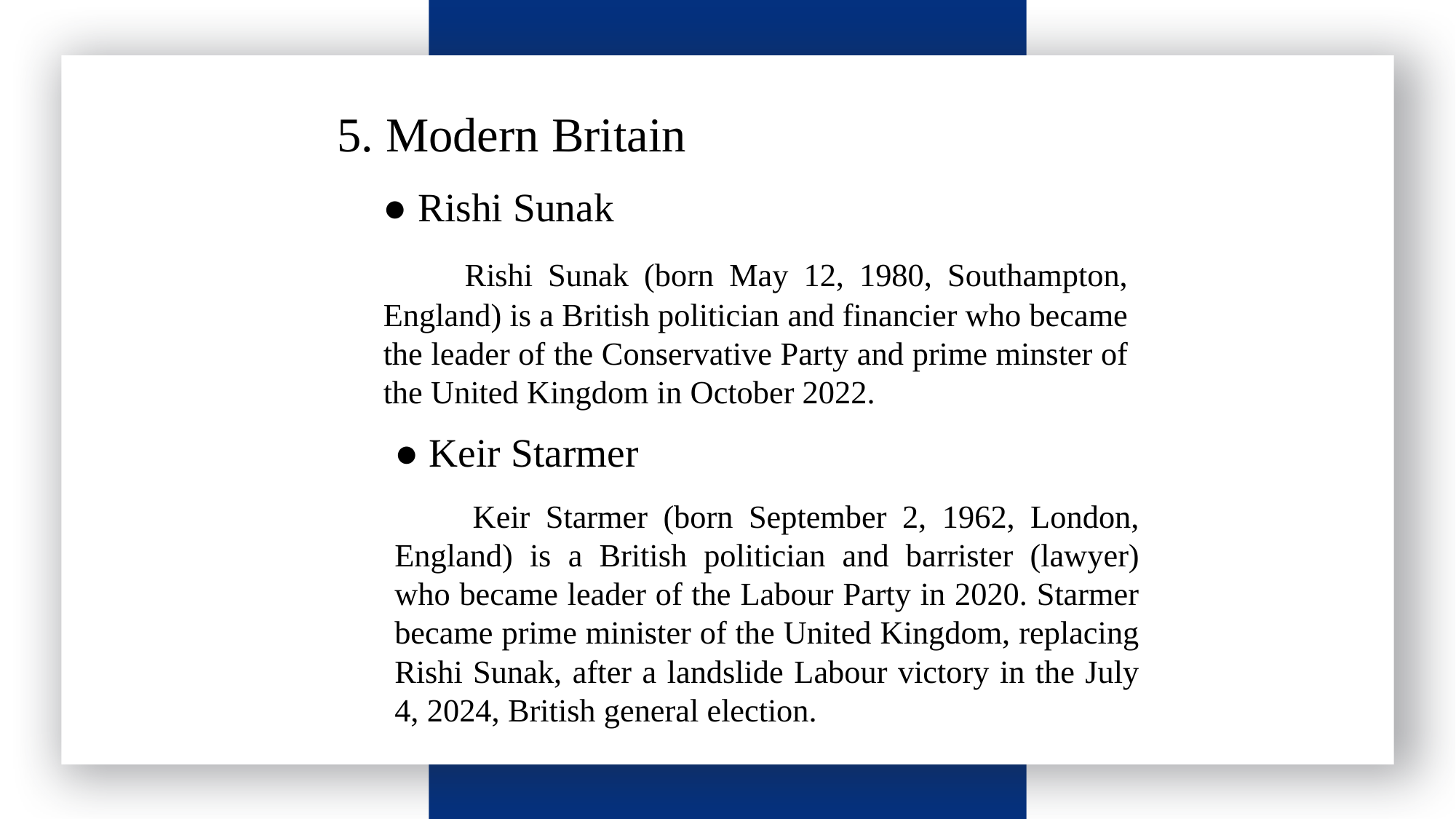

5. Modern Britain
● Rishi Sunak
     Rishi Sunak (born May 12, 1980, Southampton, England) is a British politician and financier who became the leader of the Conservative Party and prime minster of the United Kingdom in October 2022.
● Keir Starmer
     Keir Starmer (born September 2, 1962, London, England) is a British politician and barrister (lawyer) who became leader of the Labour Party in 2020. Starmer became prime minister of the United Kingdom, replacing Rishi Sunak, after a landslide Labour victory in the July 4, 2024, British general election.